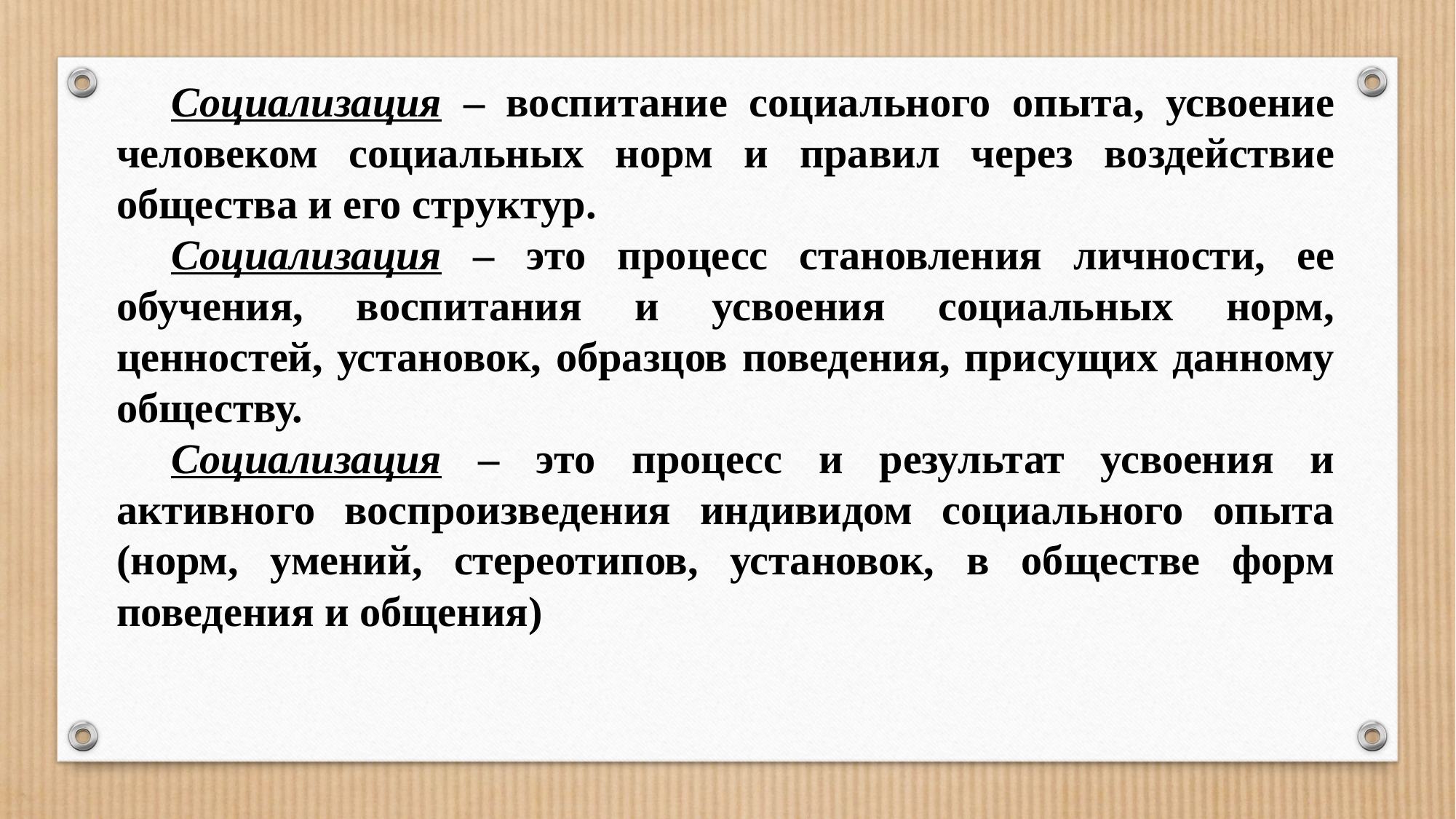

Социализация – воспитание социального опыта, усвоение человеком социальных норм и правил через воздействие общества и его структур.
Социализация – это процесс становления личности, ее обучения, воспитания и усвоения социальных норм, ценностей, установок, образцов поведения, присущих данному обществу.
Социализация – это процесс и результат усвоения и активного воспроизведения индивидом социального опыта (норм, умений, стереотипов, установок, в обществе форм поведения и общения)